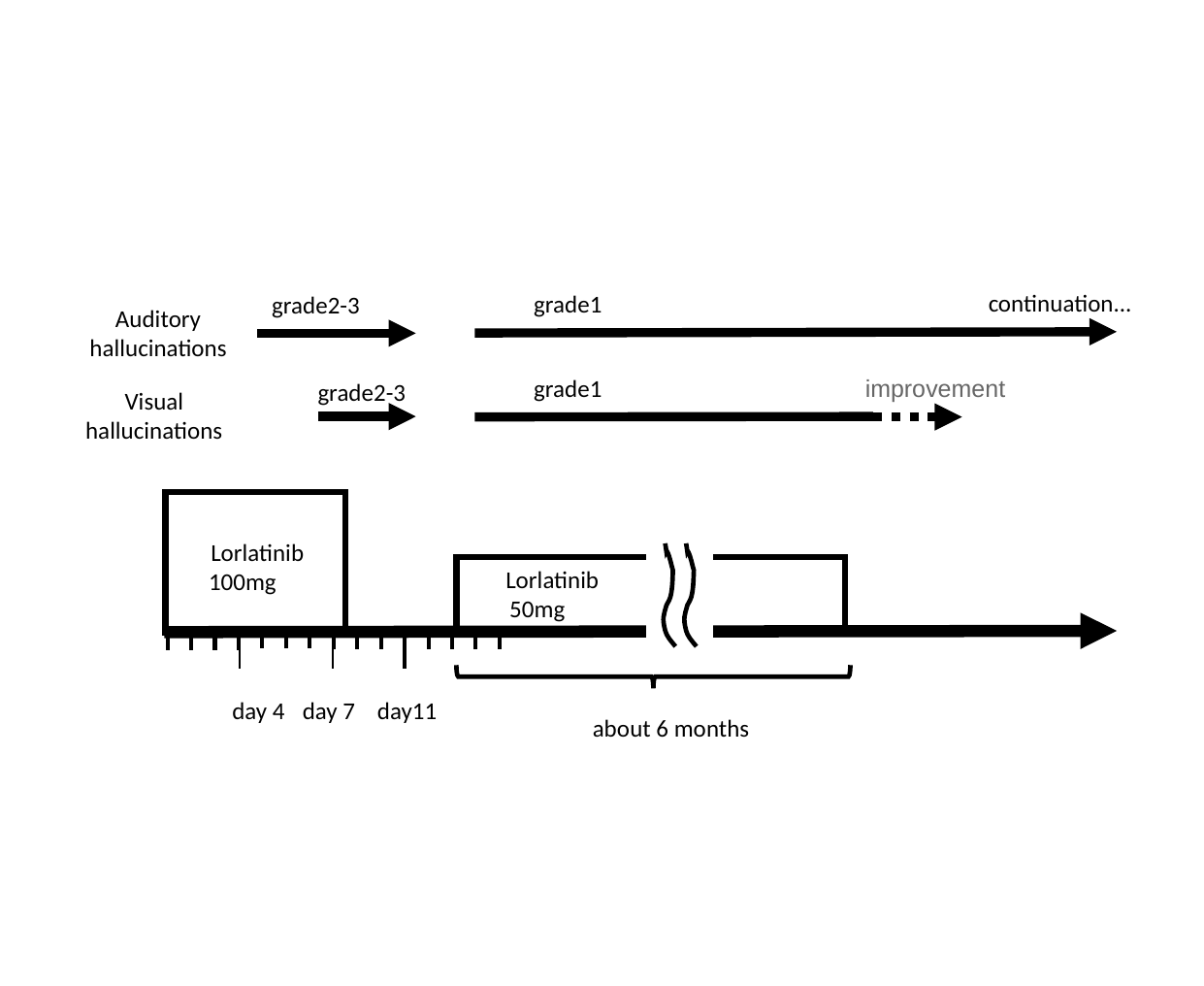

continuation...
grade1
grade2-3
Auditory
hallucinations
improvement
grade1
grade2-3
Visual
hallucinations

Lorlatinib
100mg

Lorlatinib
50mg

|  |  |  |  |  |  |  |  |  |  |  |  |  |  |  |
| --- | --- | --- | --- | --- | --- | --- | --- | --- | --- | --- | --- | --- | --- | --- |

day 7
day 4
day11
about 6 months